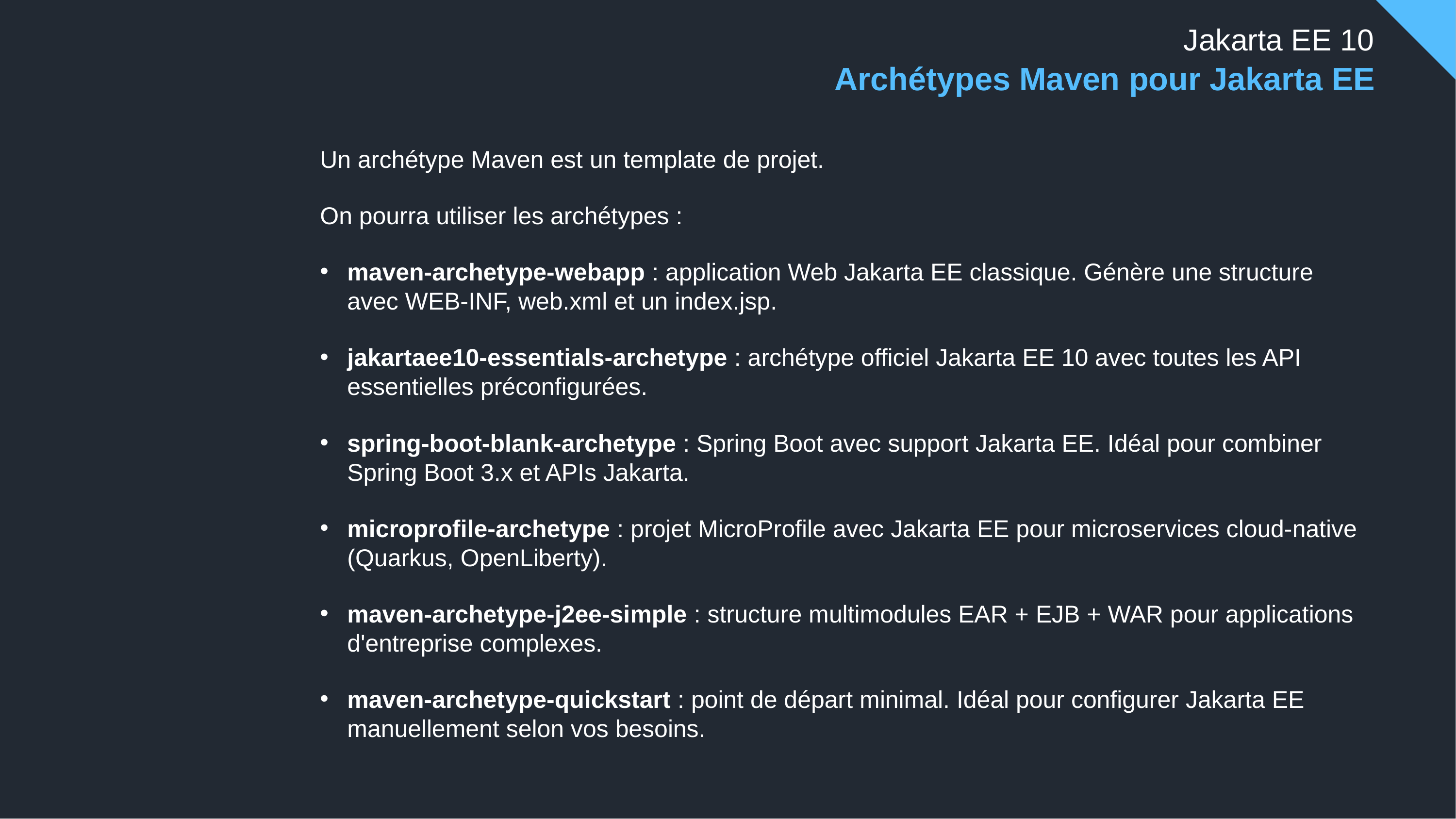

# Jakarta EE 10
Archétypes Maven pour Jakarta EE
Un archétype Maven est un template de projet.
On pourra utiliser les archétypes :
maven-archetype-webapp : application Web Jakarta EE classique. Génère une structure avec WEB-INF, web.xml et un index.jsp.
jakartaee10-essentials-archetype : archétype officiel Jakarta EE 10 avec toutes les API essentielles préconfigurées.
spring-boot-blank-archetype : Spring Boot avec support Jakarta EE. Idéal pour combiner Spring Boot 3.x et APIs Jakarta.
microprofile-archetype : projet MicroProfile avec Jakarta EE pour microservices cloud-native (Quarkus, OpenLiberty).
maven-archetype-j2ee-simple : structure multimodules EAR + EJB + WAR pour applications d'entreprise complexes.
maven-archetype-quickstart : point de départ minimal. Idéal pour configurer Jakarta EE manuellement selon vos besoins.